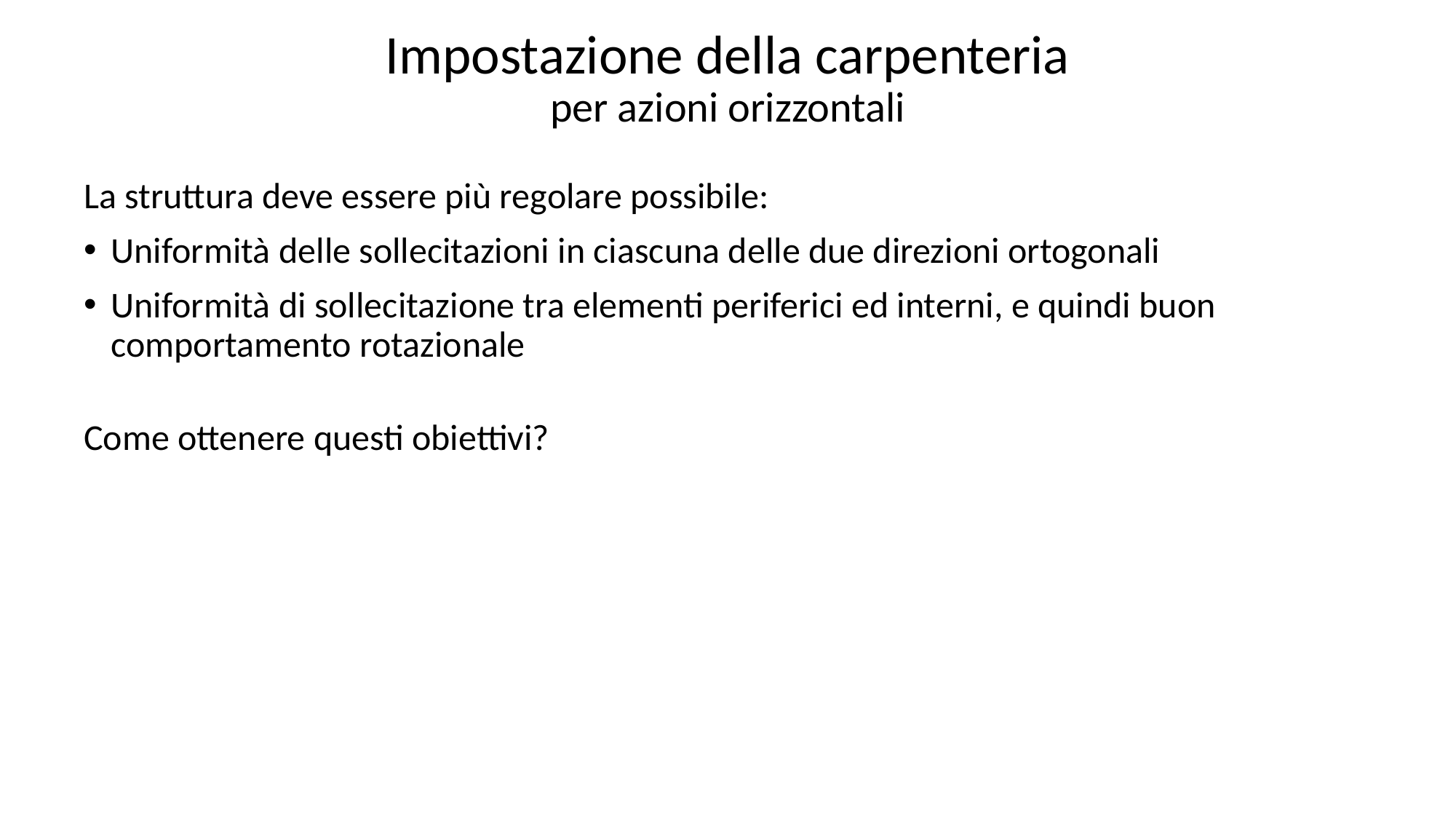

# Impostazione della carpenteria per azioni orizzontali
La struttura deve essere più regolare possibile:
Uniformità delle sollecitazioni in ciascuna delle due direzioni ortogonali
Uniformità di sollecitazione tra elementi periferici ed interni, e quindi buon comportamento rotazionale
Come ottenere questi obiettivi?